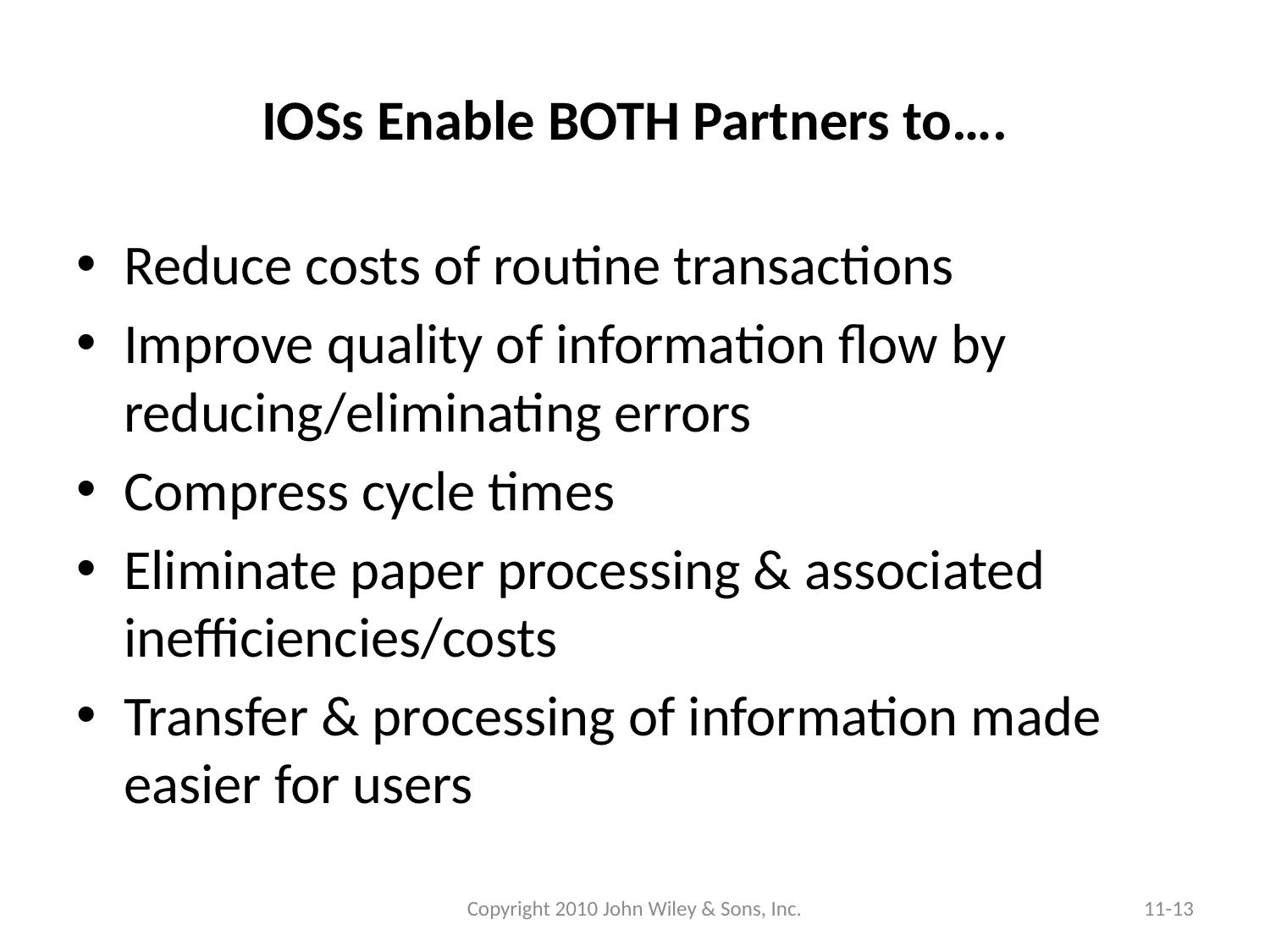

# IOSs Enable BOTH Partners to….
Reduce costs of routine transactions
Improve quality of information flow by reducing/eliminating errors
Compress cycle times
Eliminate paper processing & associated inefficiencies/costs
Transfer & processing of information made easier for users
Copyright 2010 John Wiley & Sons, Inc.
11-13